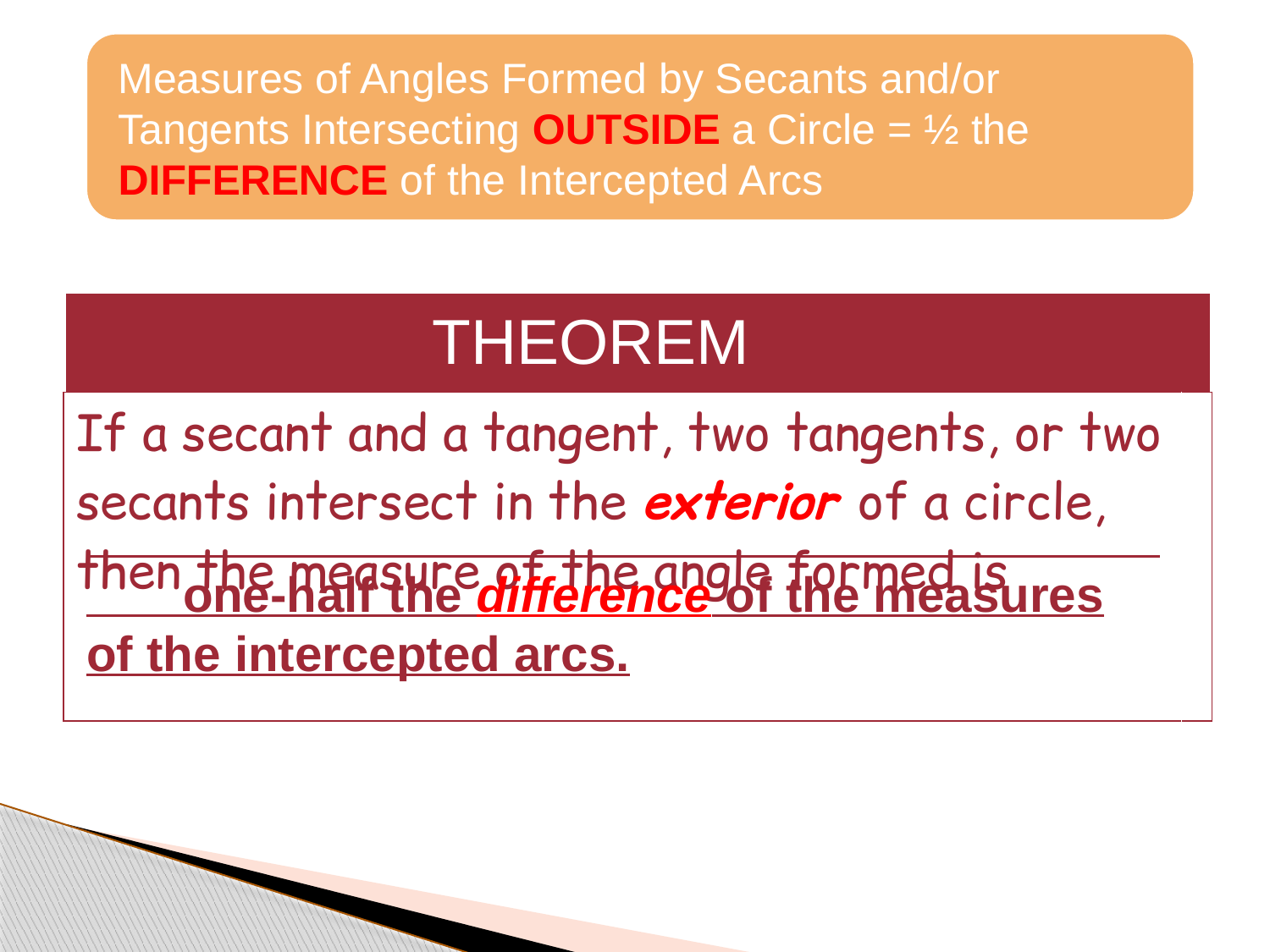

Measures of Angles Formed by Secants and/or
 Tangents Intersecting OUTSIDE a Circle = ½ the
 DIFFERENCE of the Intercepted Arcs
| THEOREM |  |
| --- | --- |
| If a secant and a tangent, two tangents, or two secants intersect in the exterior of a circle, then the measure of the angle formed is |  |
                                                                                      one-half the difference of the measures of the intercepted arcs.